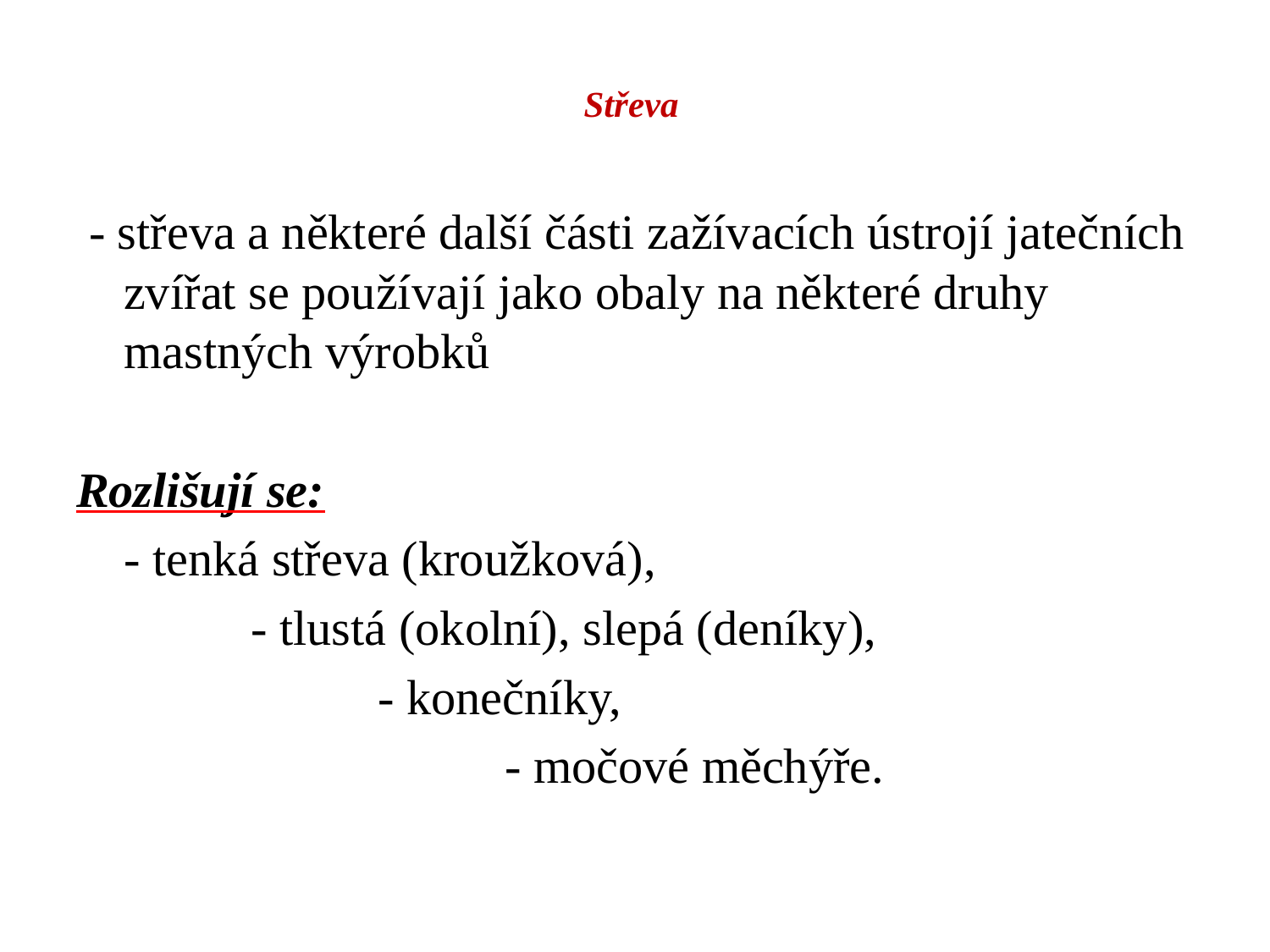

# Střeva
 - střeva a některé další části zažívacích ústrojí jatečních zvířat se používají jako obaly na některé druhy mastných výrobků

Rozlišují se:
	- tenká střeva (kroužková),
		- tlustá (okolní), slepá (deníky),
			- konečníky,
				- močové měchýře.